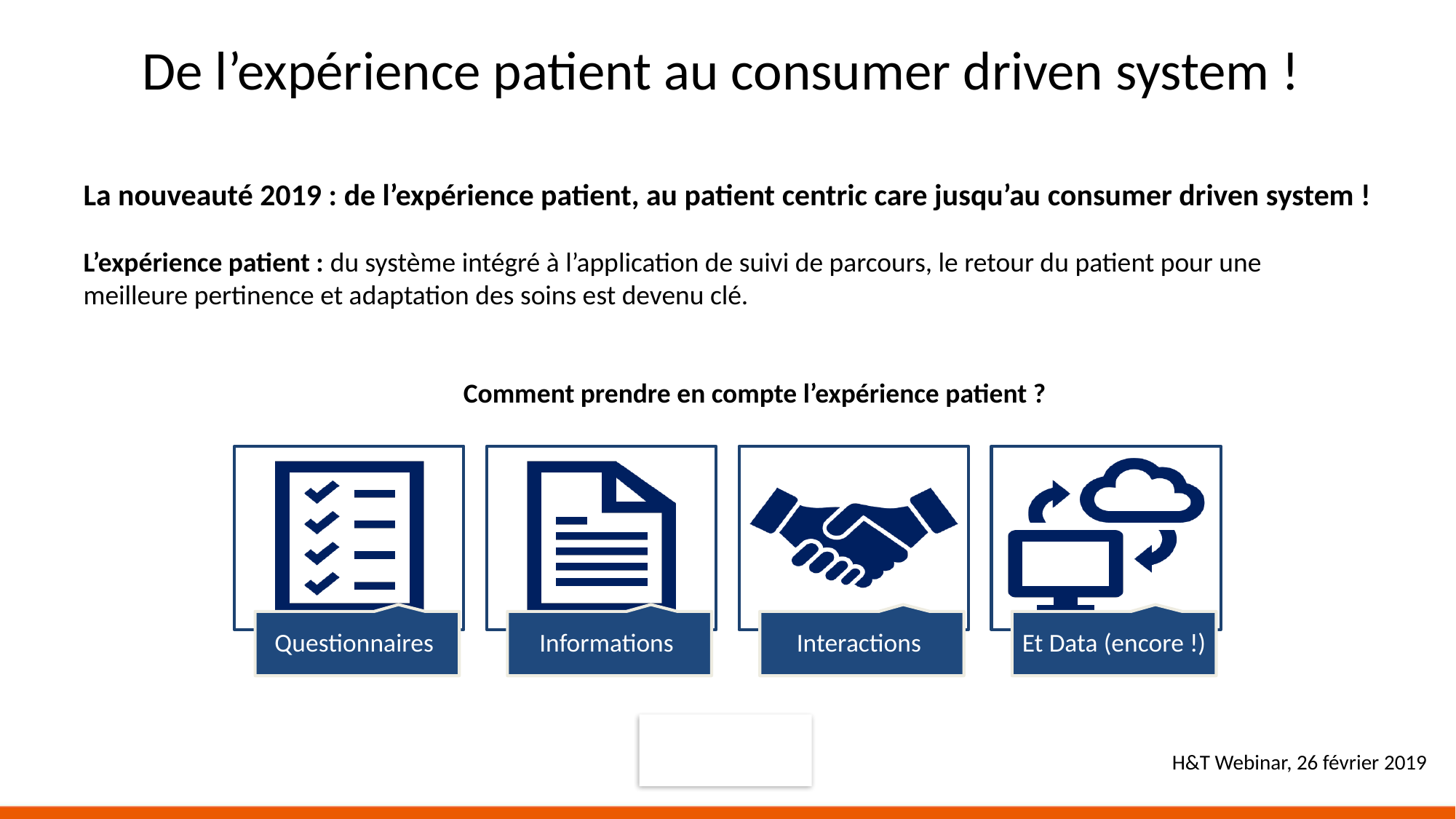

# De l’expérience patient au consumer driven system !
La nouveauté 2019 : de l’expérience patient, au patient centric care jusqu’au consumer driven system !

L’expérience patient : du système intégré à l’application de suivi de parcours, le retour du patient pour une meilleure pertinence et adaptation des soins est devenu clé.

Comment prendre en compte l’expérience patient ?

Questionnaires
Informations
Interactions
Et Data (encore !)

H&T Webinar, 26 février 2019